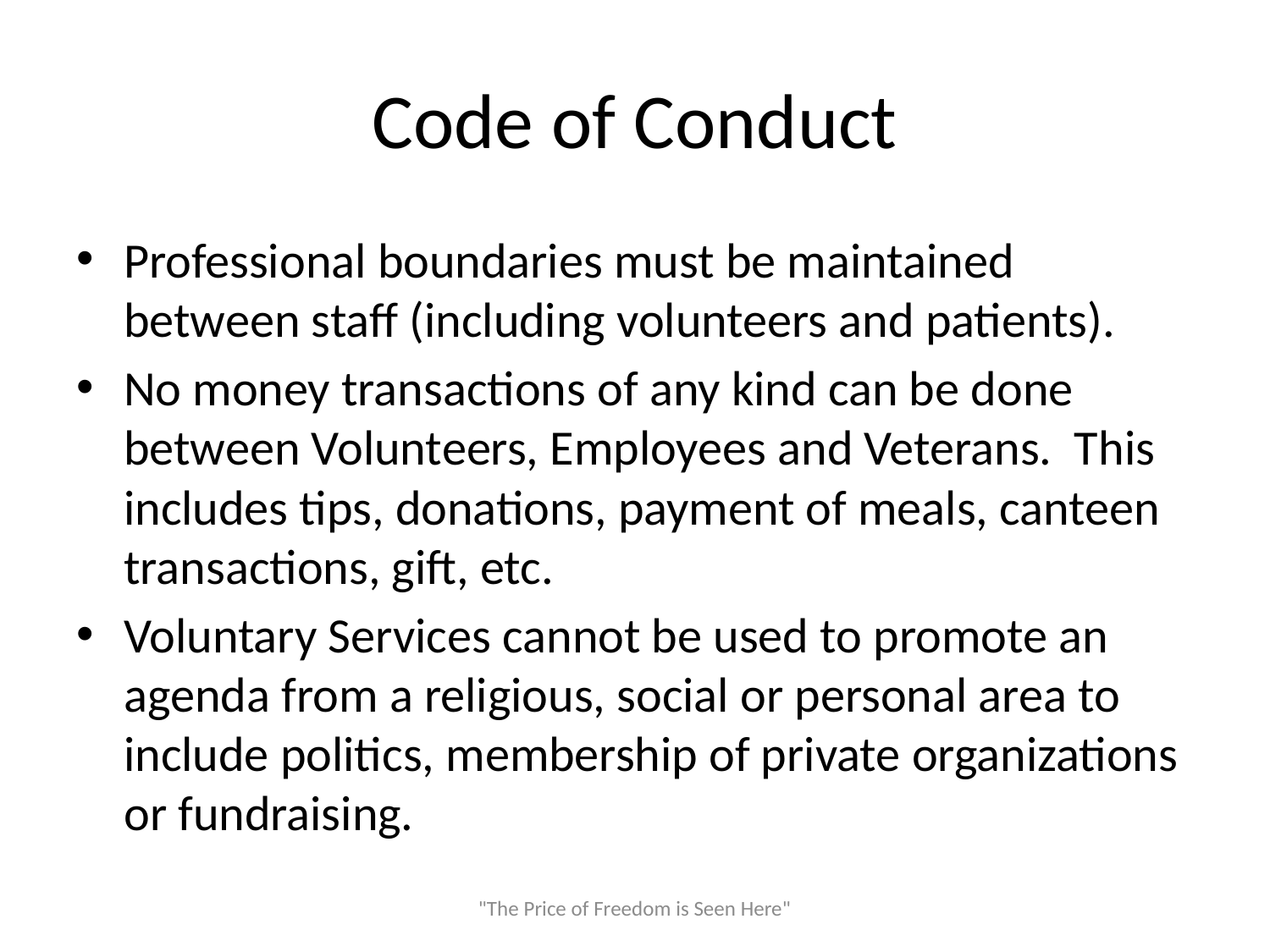

# Code of Conduct
Professional boundaries must be maintained between staff (including volunteers and patients).
No money transactions of any kind can be done between Volunteers, Employees and Veterans.  This includes tips, donations, payment of meals, canteen transactions, gift, etc.
Voluntary Services cannot be used to promote an agenda from a religious, social or personal area to include politics, membership of private organizations or fundraising.
"The Price of Freedom is Seen Here"